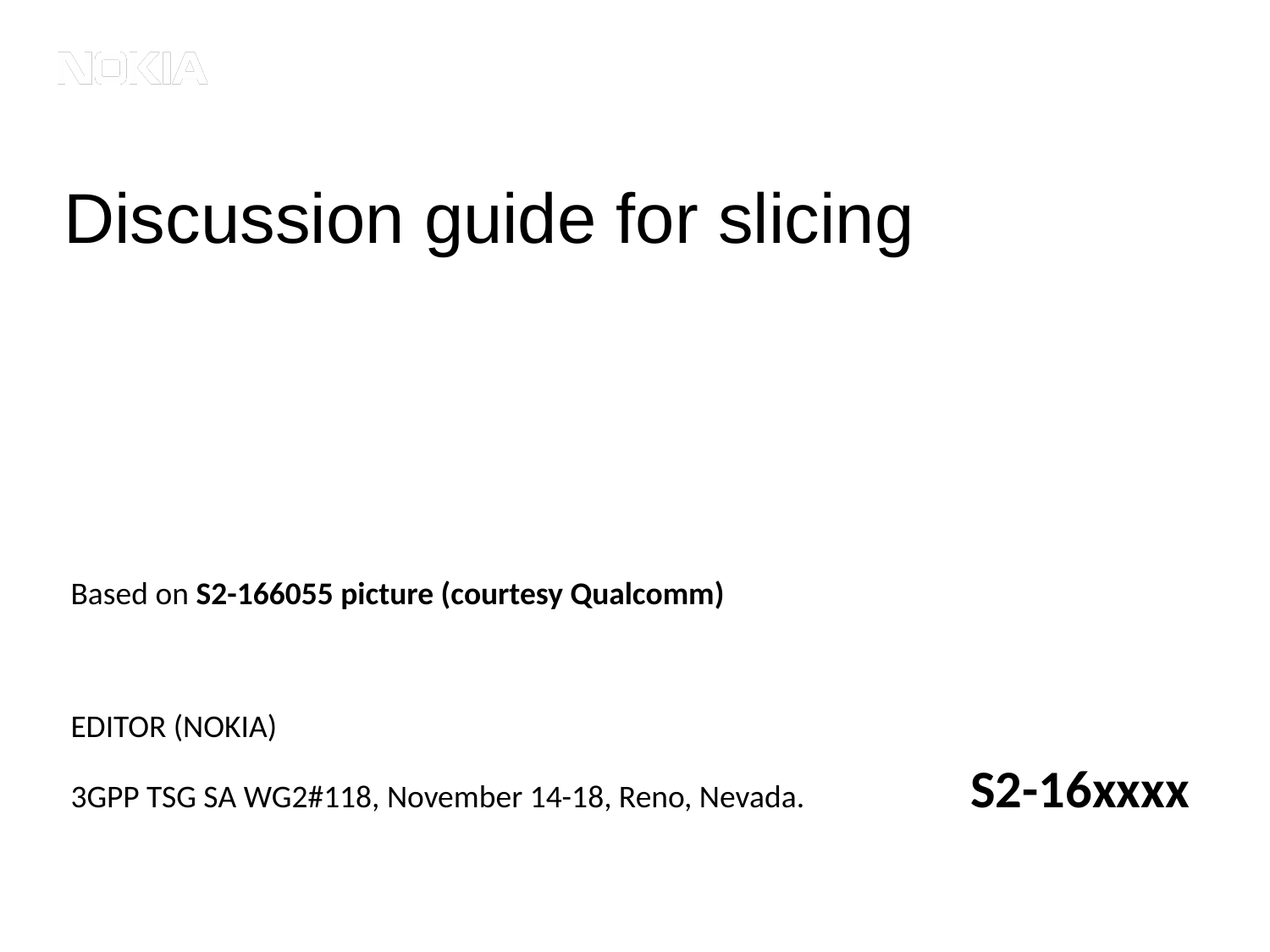

Discussion guide for slicing
Based on S2-166055 picture (courtesy Qualcomm)

EDITOR (NOKIA)
3GPP TSG SA WG2#118, November 14-18, Reno, Nevada.                       S2-16xxxx
SA2#117, Oct 17 – 21, 2016, Kaohsiung City, Taiwan    S2-165696